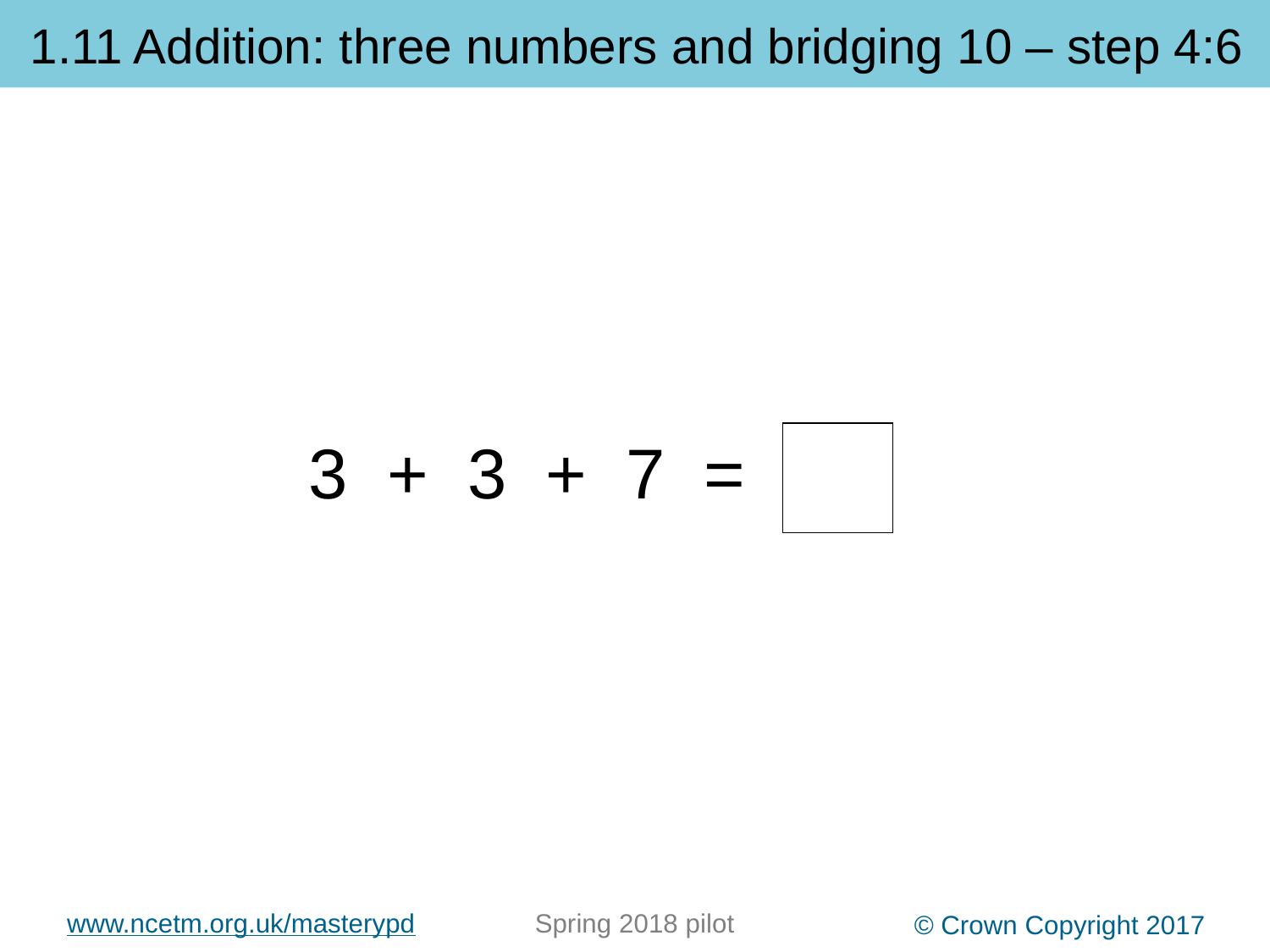

1.11 Addition: three numbers and bridging 10 – step 4:6
3  +  3  +  7  =
13